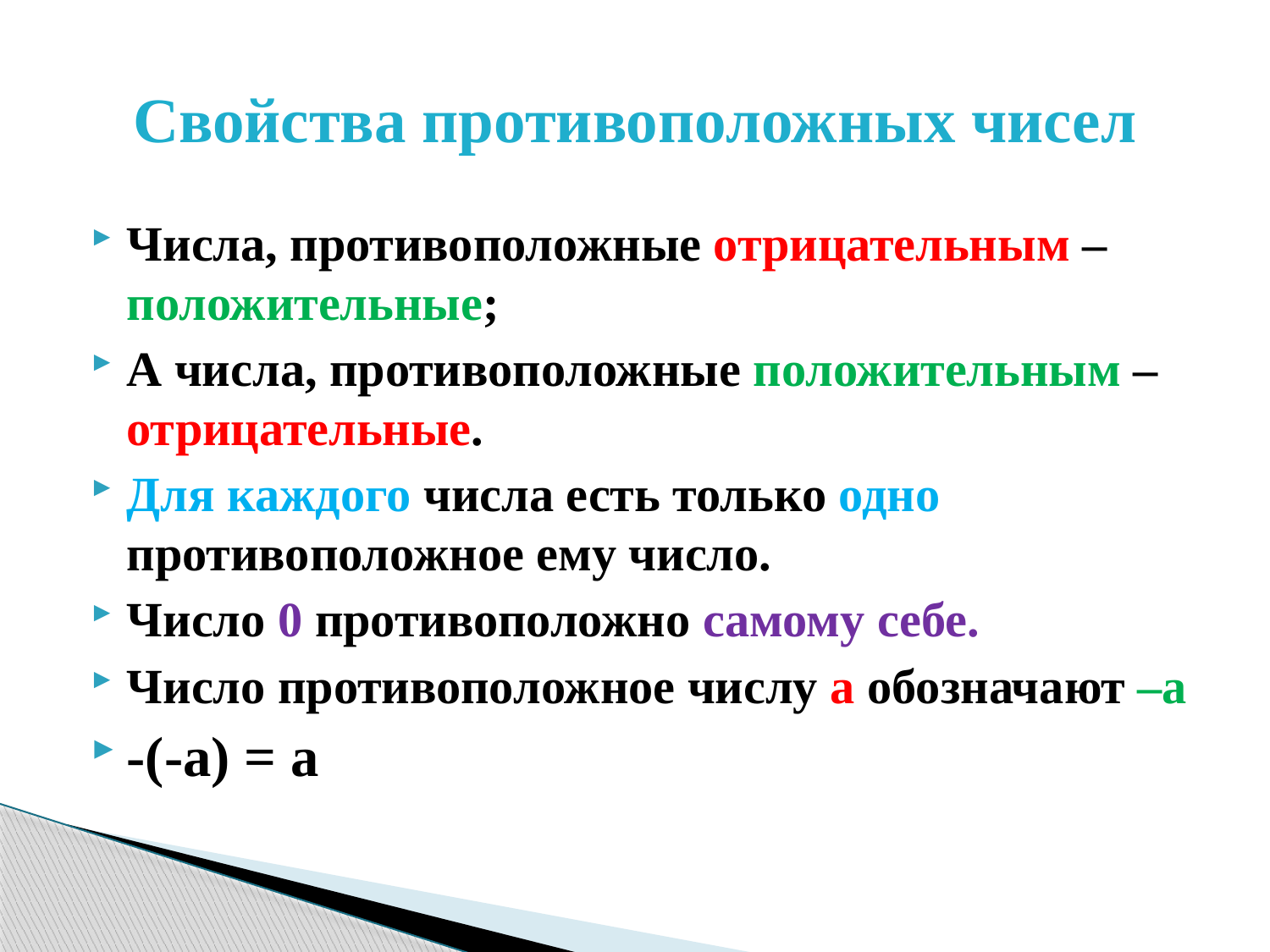

# Свойства противоположных чисел
Числа, противоположные отрицательным – положительные;
А числа, противоположные положительным – отрицательные.
Для каждого числа есть только одно противоположное ему число.
Число 0 противоположно самому себе.
Число противоположное числу a обозначают –а
-(-а) = а